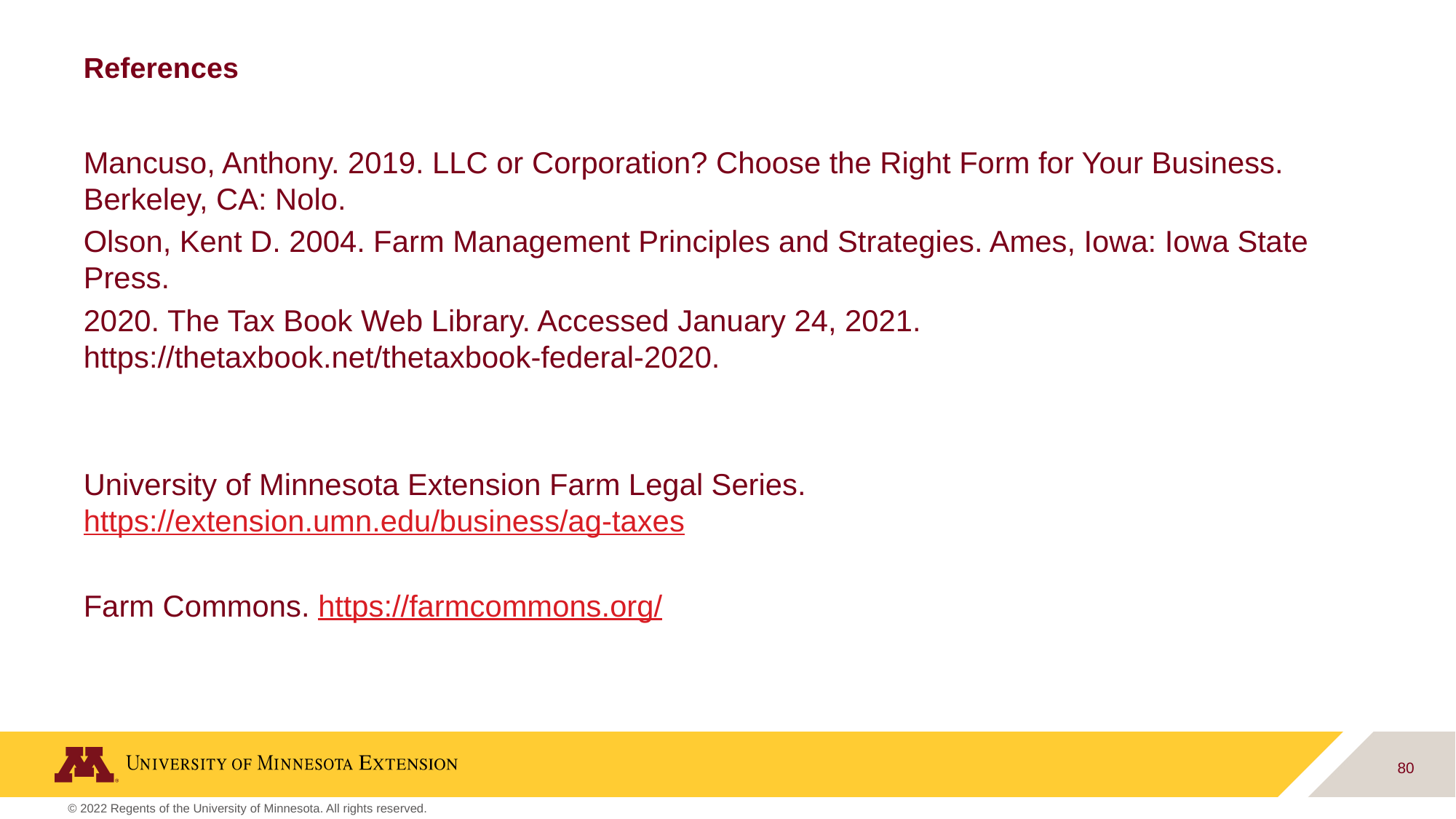

# References
Mancuso, Anthony. 2019. LLC or Corporation? Choose the Right Form for Your Business. Berkeley, CA: Nolo.
Olson, Kent D. 2004. Farm Management Principles and Strategies. Ames, Iowa: Iowa State Press.
2020. The Tax Book Web Library. Accessed January 24, 2021. https://thetaxbook.net/thetaxbook-federal-2020.

University of Minnesota Extension Farm Legal Series. https://extension.umn.edu/business/ag-taxes

Farm Commons. https://farmcommons.org/